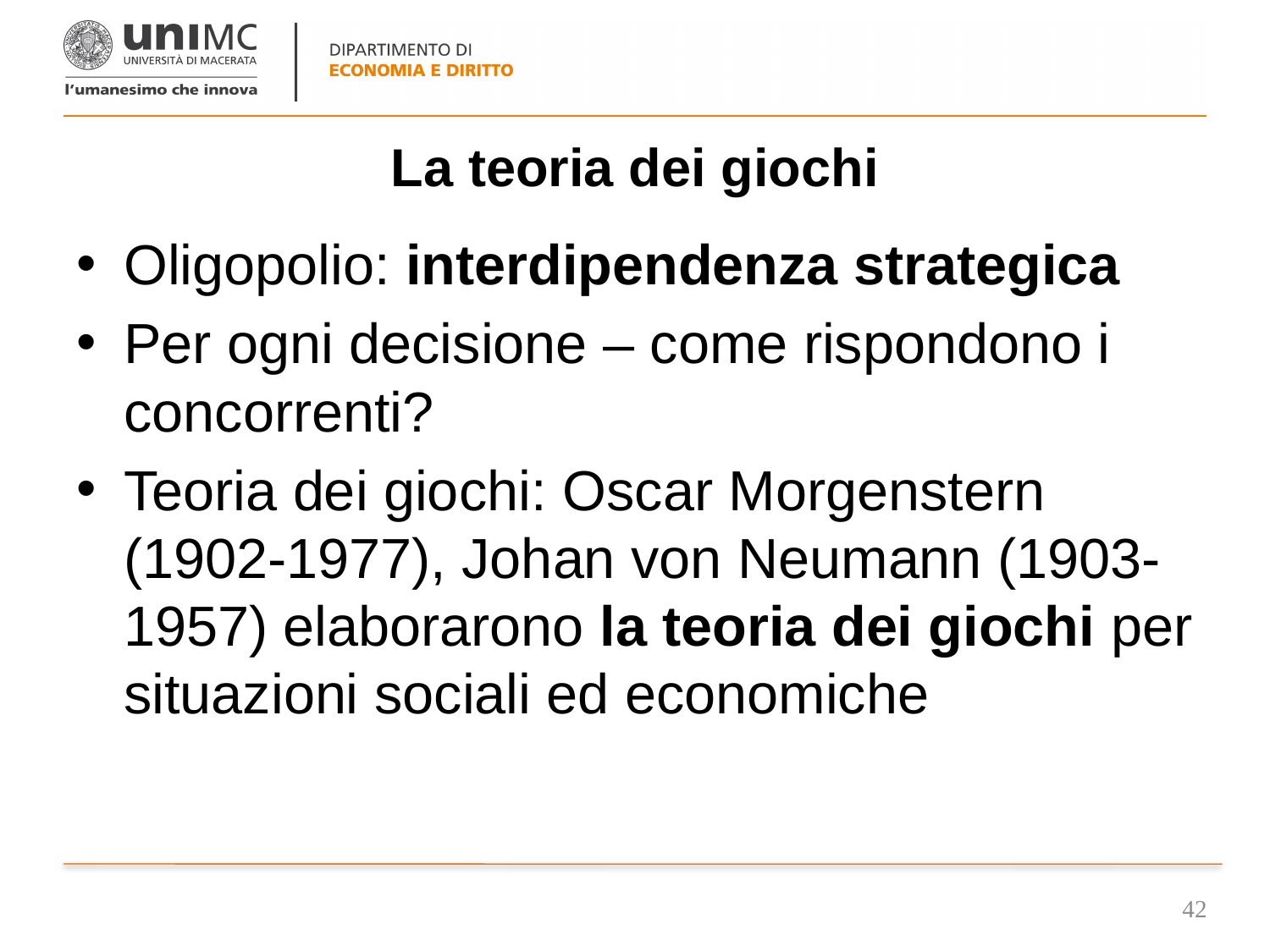

# La teoria dei giochi
Oligopolio: interdipendenza strategica
Per ogni decisione – come rispondono i concorrenti?
Teoria dei giochi: Oscar Morgenstern (1902-1977), Johan von Neumann (1903-1957) elaborarono la teoria dei giochi per situazioni sociali ed economiche
42